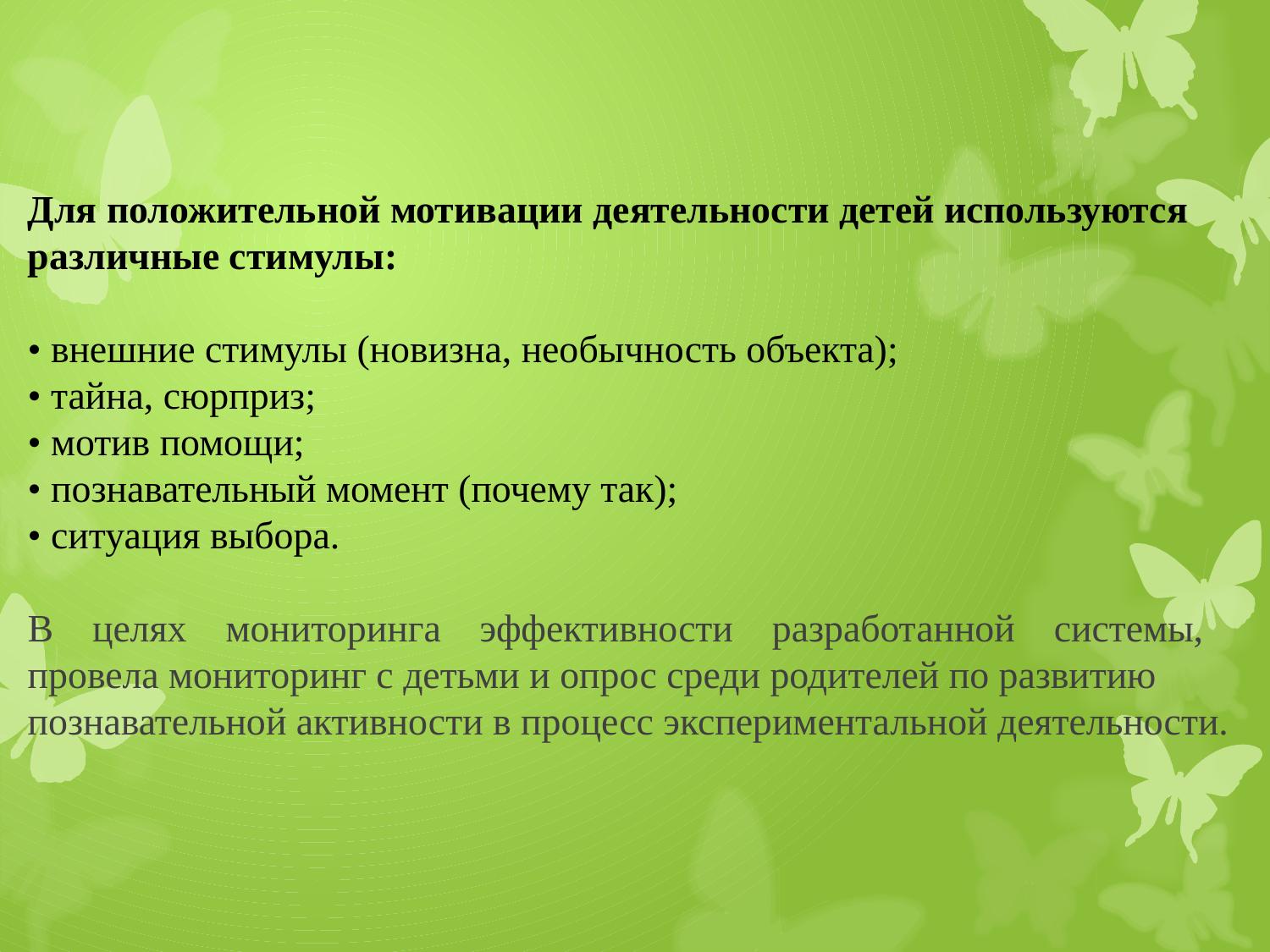

# Для положительной мотивации деятельности детей используются различные стимулы: • внешние стимулы (новизна, необычность объекта); • тайна, сюрприз; • мотив помощи; • познавательный момент (почему так); • ситуация выбора. В    целях    мониторинга    эффективности    разработанной    системы, провела мониторинг с детьми и опрос среди родителей по развитию познавательной активности в процесс экспериментальной деятельности.